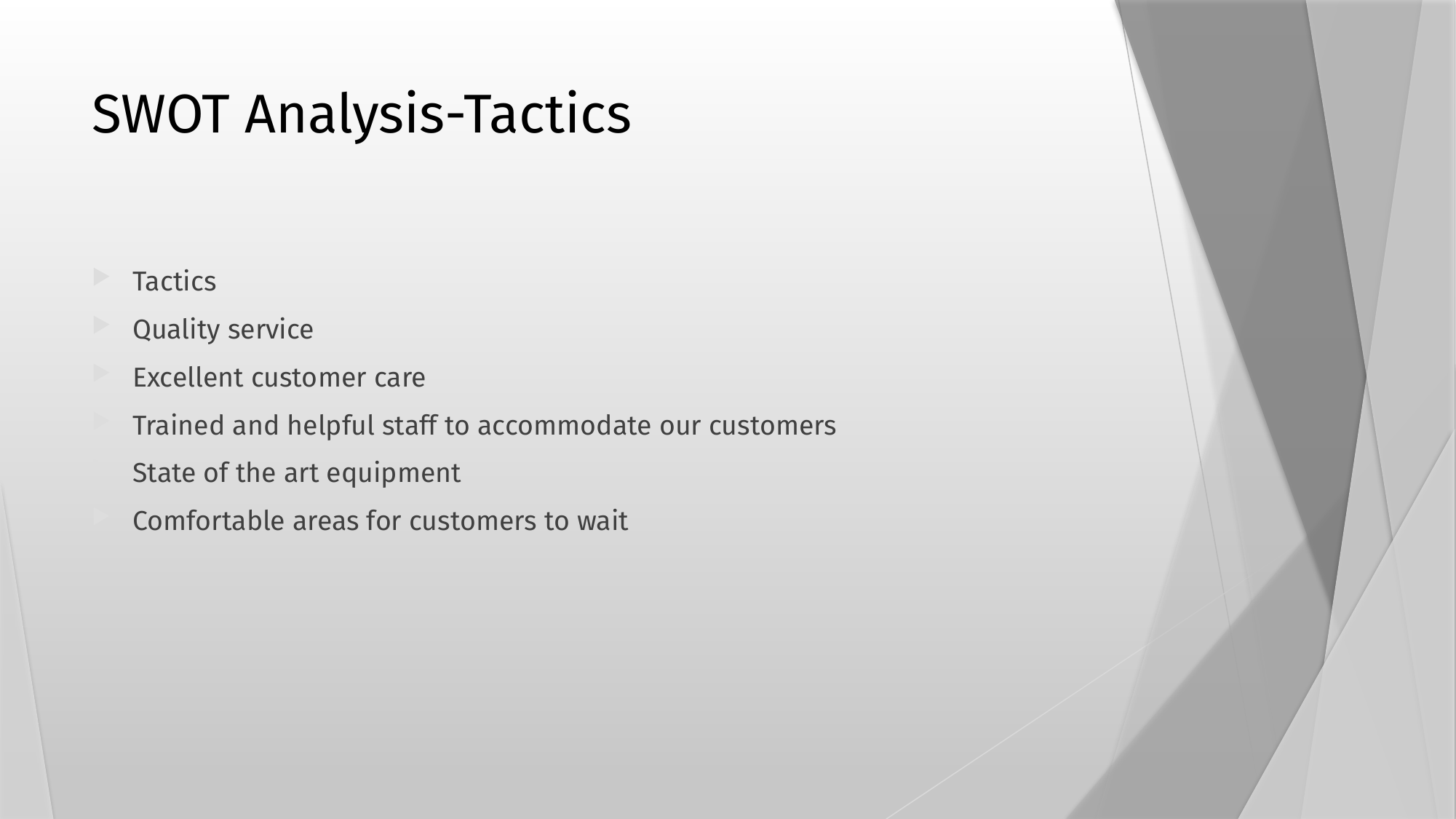

# SWOT Analysis-Tactics
Tactics
Quality service
Excellent customer care
Trained and helpful staff to accommodate our customers
State of the art equipment
Comfortable areas for customers to wait